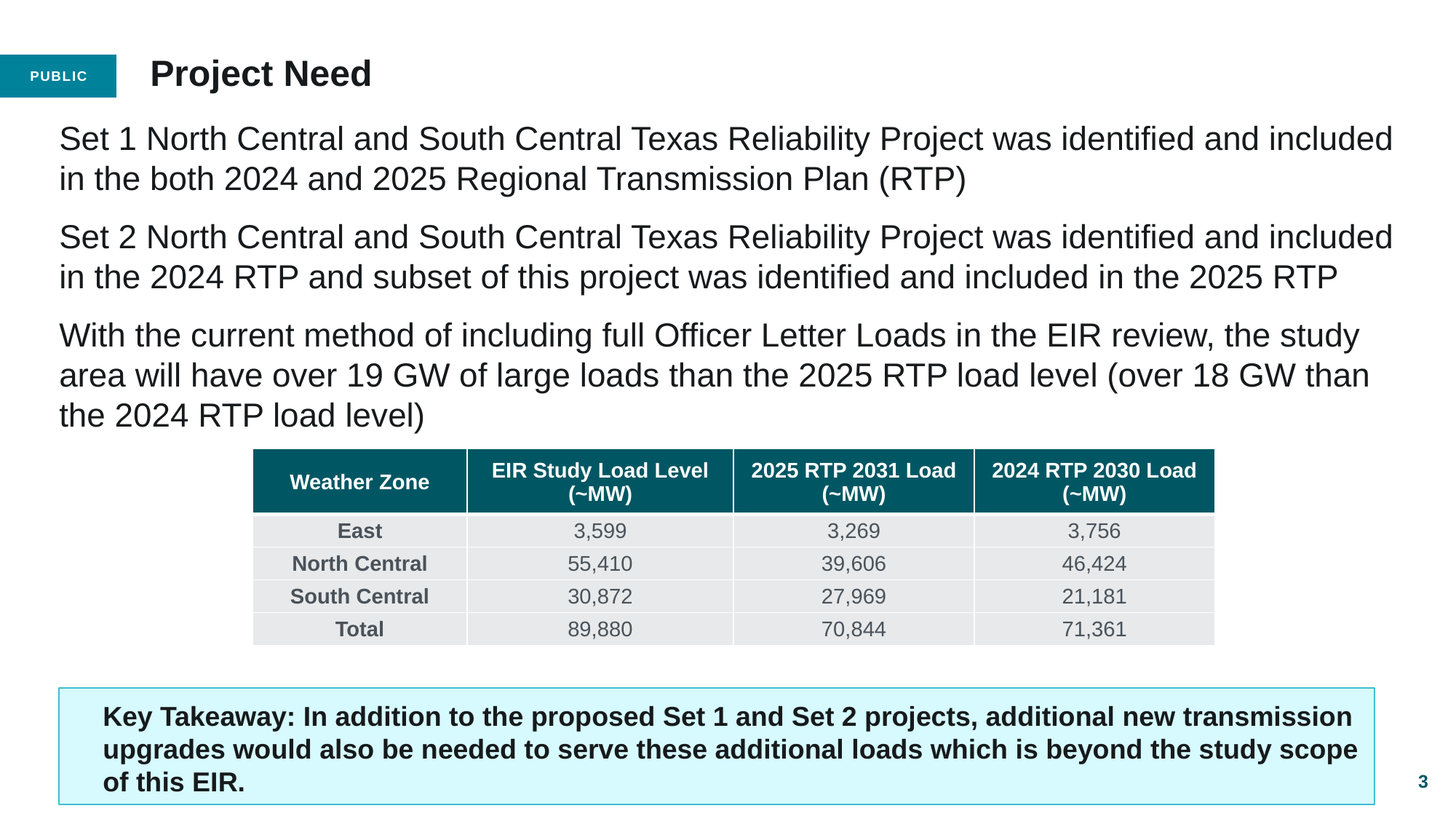

# Project Need
Set 1 North Central and South Central Texas Reliability Project was identified and included in the both 2024 and 2025 Regional Transmission Plan (RTP)
Set 2 North Central and South Central Texas Reliability Project was identified and included in the 2024 RTP and subset of this project was identified and included in the 2025 RTP
With the current method of including full Officer Letter Loads in the EIR review, the study area will have over 19 GW of large loads than the 2025 RTP load level (over 18 GW than the 2024 RTP load level)

| Weather Zone | EIR Study Load Level (~MW) | 2025 RTP 2031 Load (~MW) | 2024 RTP 2030 Load (~MW) |
| --- | --- | --- | --- |
| East | 3,599 | 3,269 | 3,756 |
| North Central | 55,410 | 39,606 | 46,424 |
| South Central | 30,872 | 27,969 | 21,181 |
| Total | 89,880 | 70,844 | 71,361 |
Key Takeaway: In addition to the proposed Set 1 and Set 2 projects, additional new transmission upgrades would also be needed to serve these additional loads which is beyond the study scope of this EIR.
3